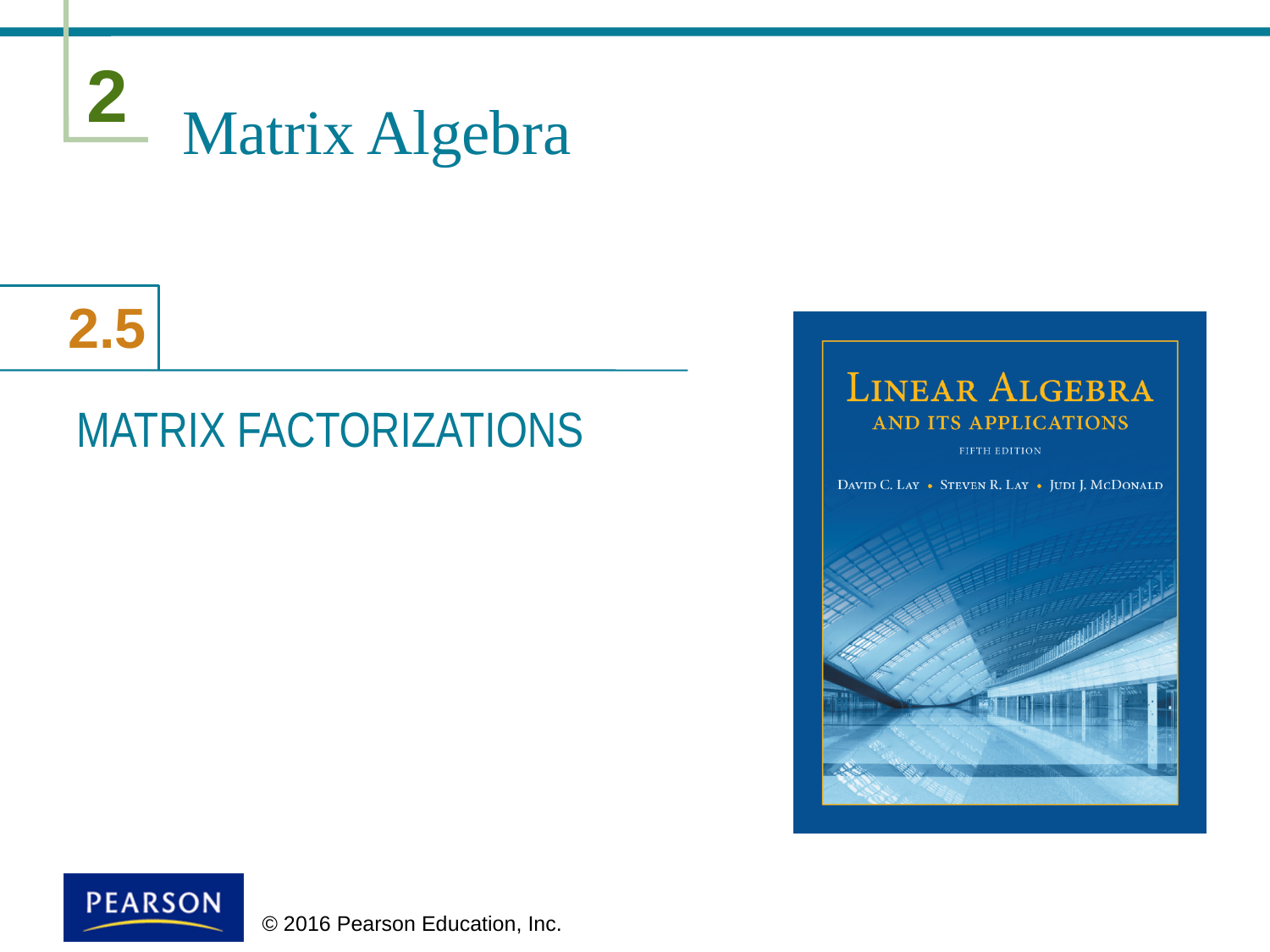

# Matrix Algebra
MATRIX FACTORIZATIONS
 © 2016 Pearson Education, Inc.